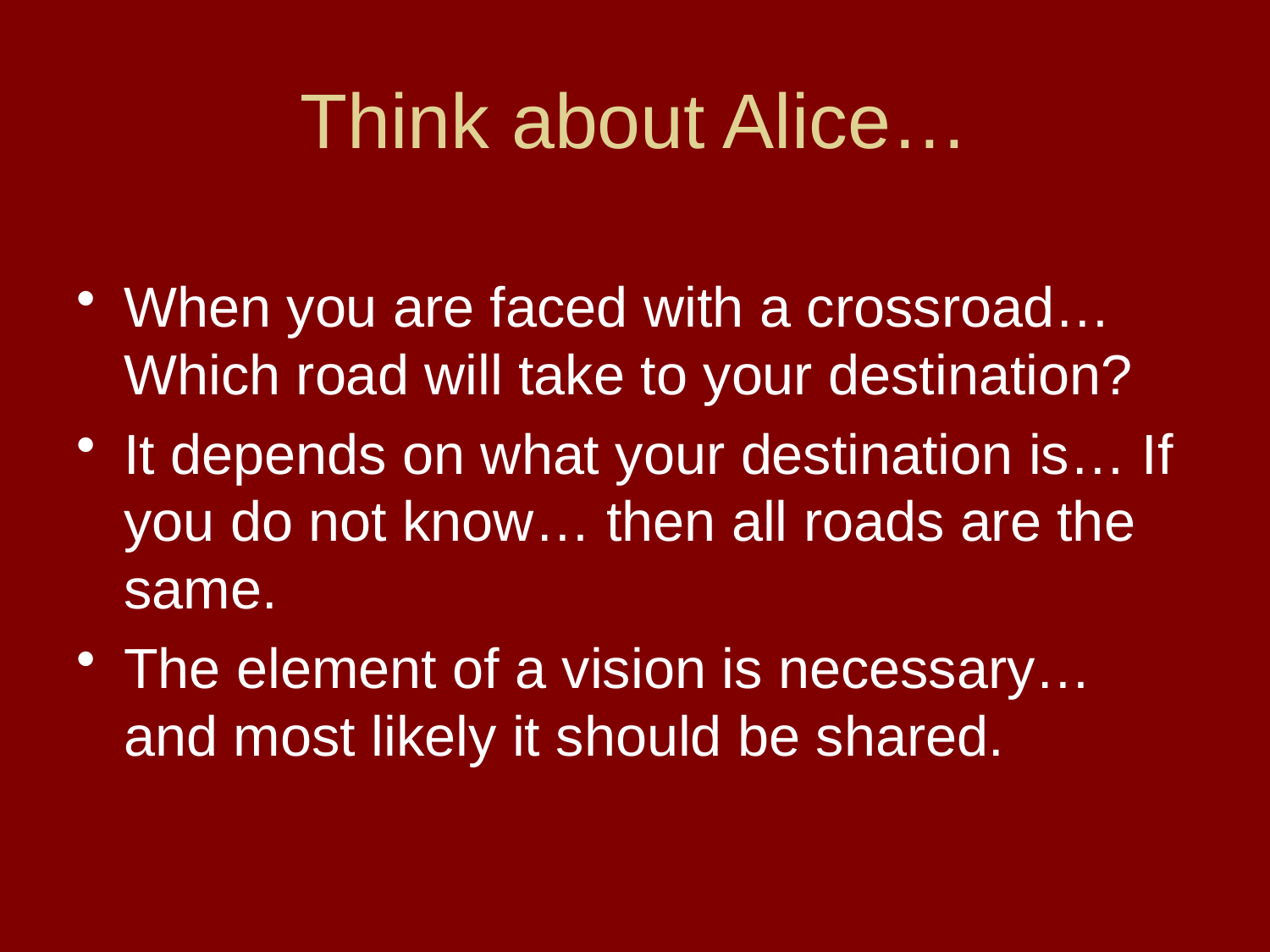

# Think about Alice…
When you are faced with a crossroad… Which road will take to your destination?
It depends on what your destination is… If you do not know… then all roads are the same.
The element of a vision is necessary… and most likely it should be shared.